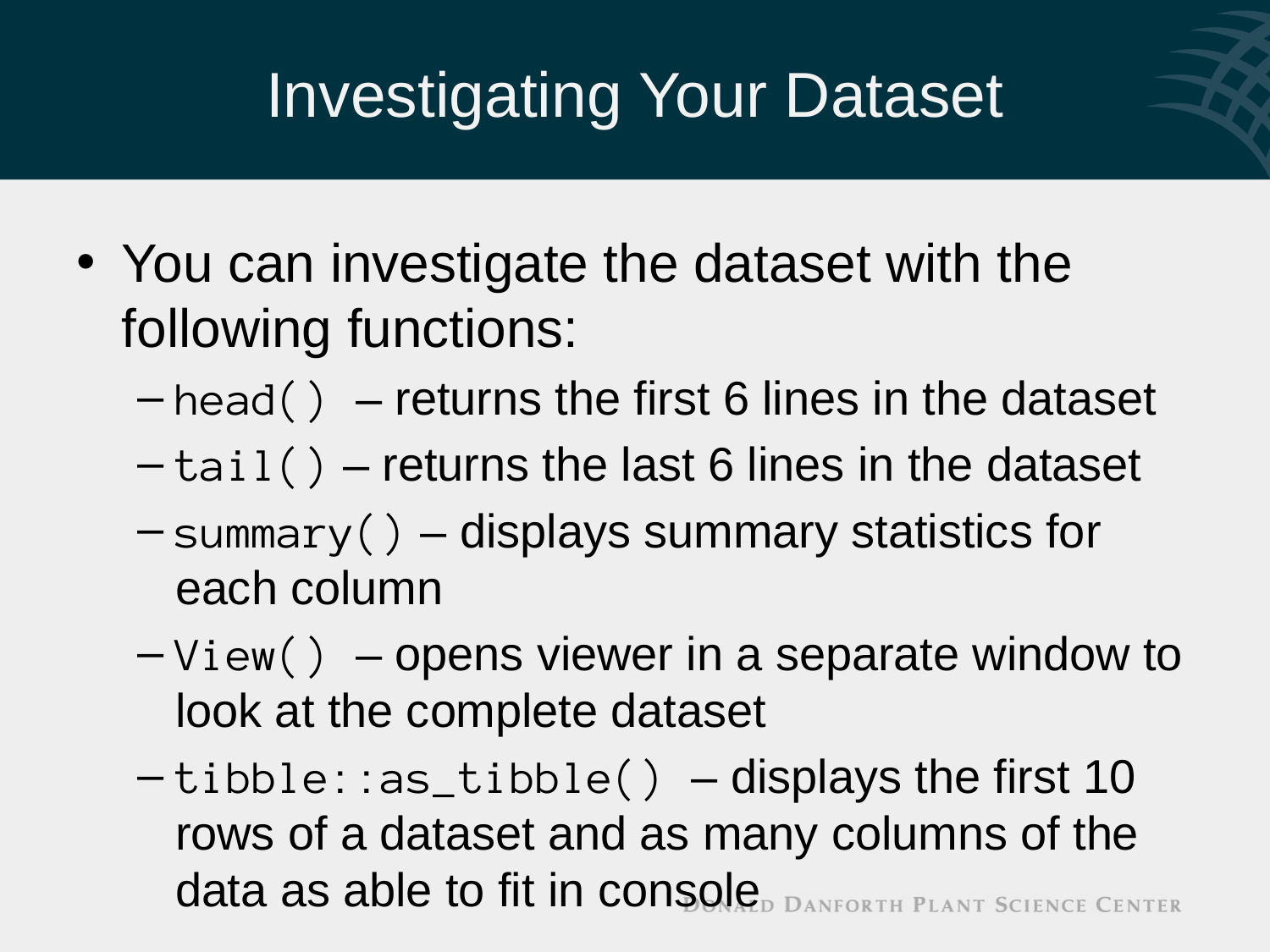

# Investigating Your Dataset
You can investigate the dataset with the following functions:
head() – returns the first 6 lines in the dataset
tail() – returns the last 6 lines in the dataset
summary() – displays summary statistics for each column
View() – opens viewer in a separate window to look at the complete dataset
tibble::as_tibble() – displays the first 10 rows of a dataset and as many columns of the data as able to fit in console